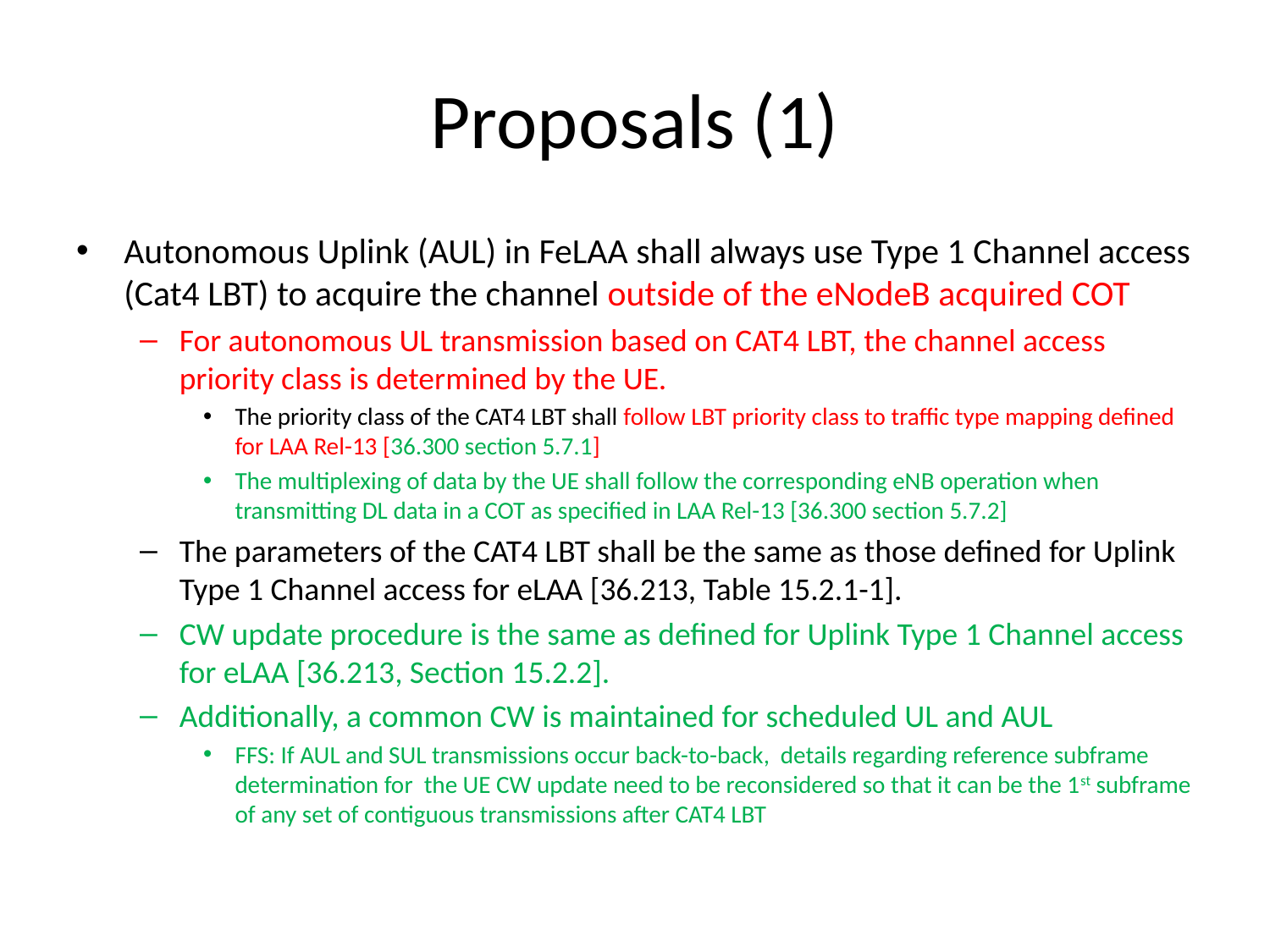

# Proposals (1)
Autonomous Uplink (AUL) in FeLAA shall always use Type 1 Channel access (Cat4 LBT) to acquire the channel outside of the eNodeB acquired COT
For autonomous UL transmission based on CAT4 LBT, the channel access priority class is determined by the UE.
The priority class of the CAT4 LBT shall follow LBT priority class to traffic type mapping defined for LAA Rel-13 [36.300 section 5.7.1]
The multiplexing of data by the UE shall follow the corresponding eNB operation when transmitting DL data in a COT as specified in LAA Rel-13 [36.300 section 5.7.2]
The parameters of the CAT4 LBT shall be the same as those defined for Uplink Type 1 Channel access for eLAA [36.213, Table 15.2.1-1].
CW update procedure is the same as defined for Uplink Type 1 Channel access for eLAA [36.213, Section 15.2.2].
Additionally, a common CW is maintained for scheduled UL and AUL
FFS: If AUL and SUL transmissions occur back-to-back,  details regarding reference subframe  determination for  the UE CW update need to be reconsidered so that it can be the 1st subframe of any set of contiguous transmissions after CAT4 LBT